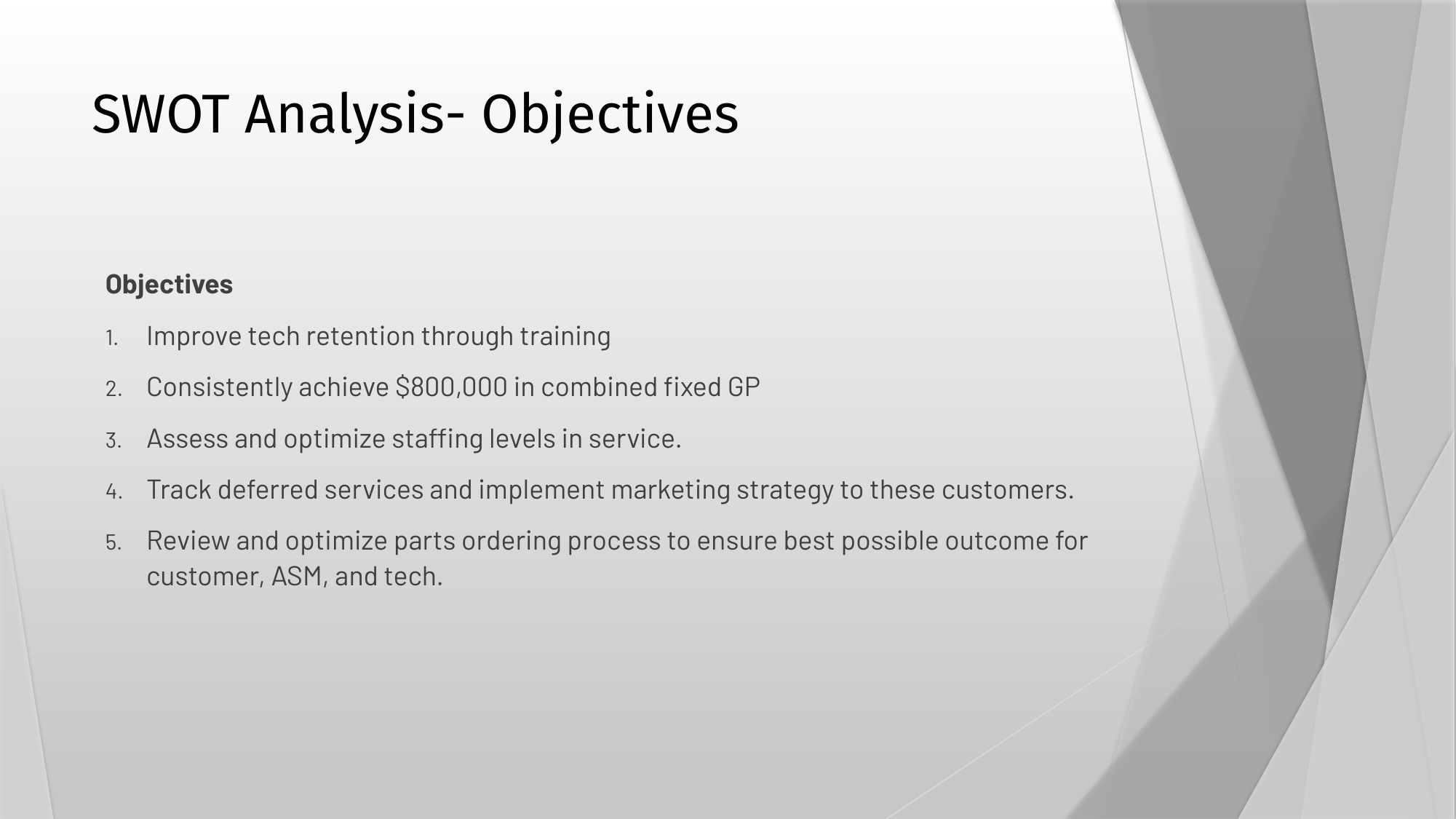

# SWOT Analysis- Objectives
Objectives
Improve tech retention through training
Consistently achieve $800,000 in combined fixed GP
Assess and optimize staffing levels in service.
Track deferred services and implement marketing strategy to these customers.
Review and optimize parts ordering process to ensure best possible outcome for customer, ASM, and tech.